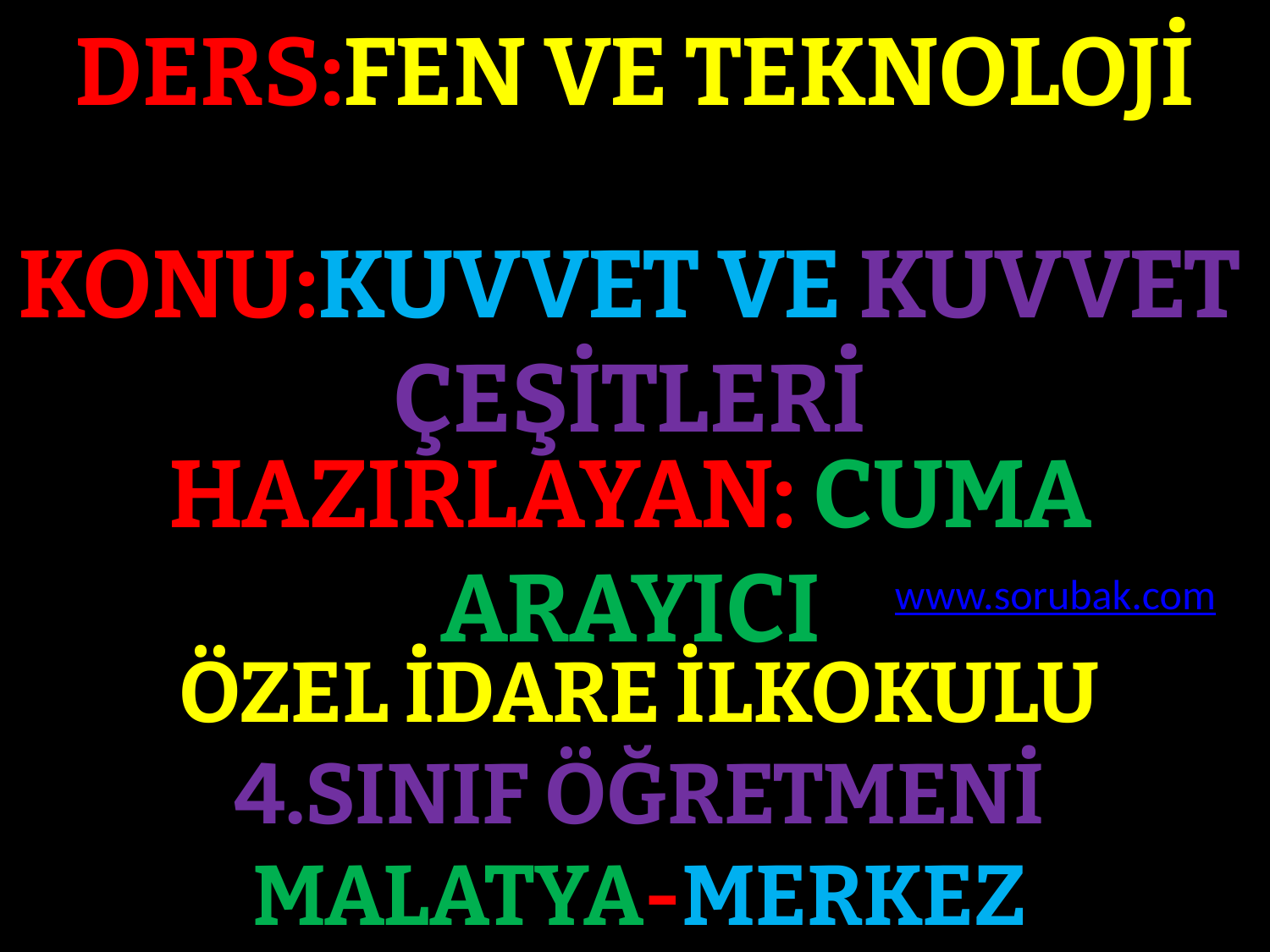

DERS:FEN VE TEKNOLOJİ
KONU:KUVVET VE KUVVET ÇEŞİTLERİ
#
HAZIRLAYAN: CUMA ARAYICI
www.sorubak.com
ÖZEL İDARE İLKOKULU
4.SINIF ÖĞRETMENİ
MALATYA-MERKEZ